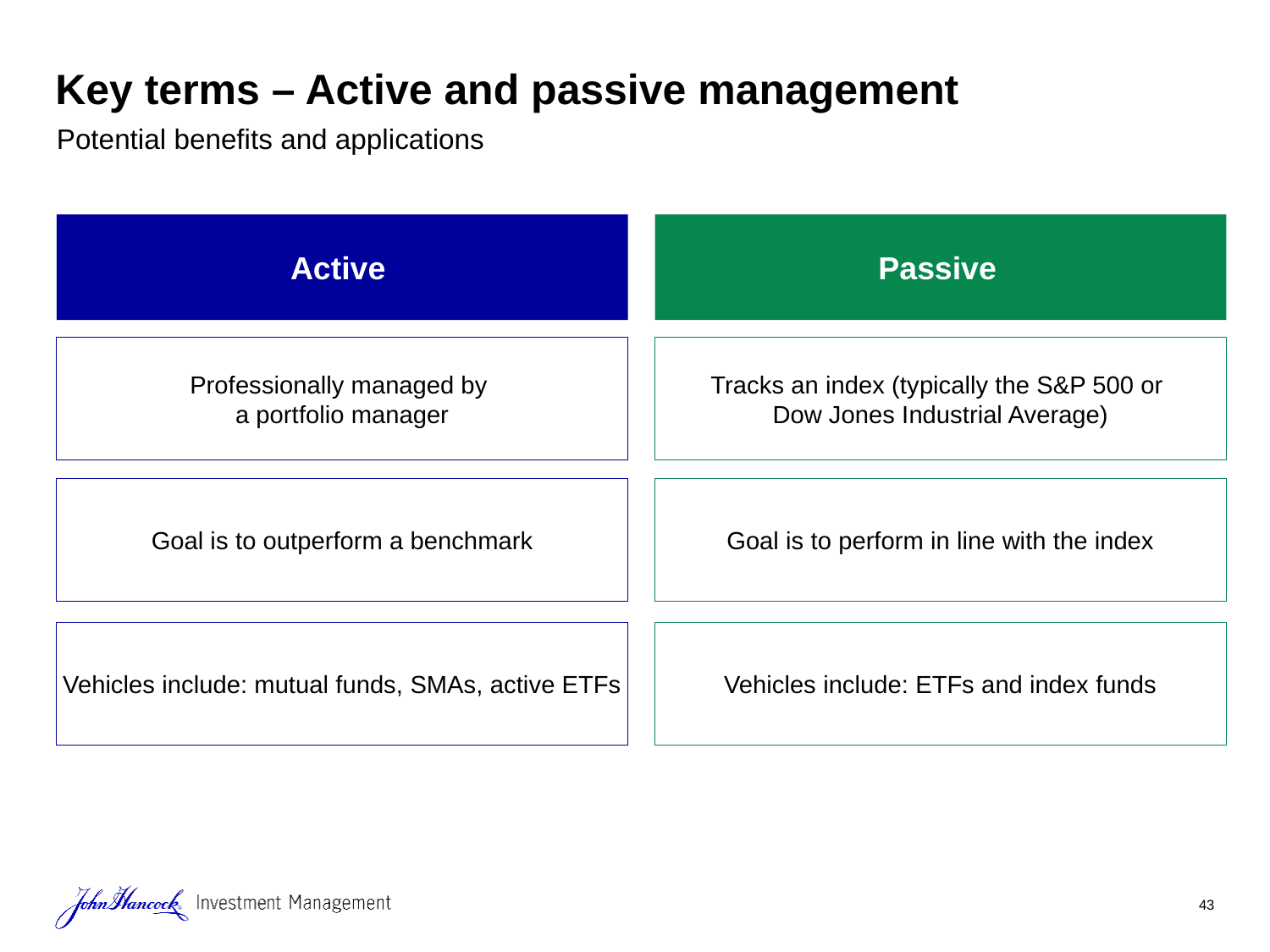

# Key terms – Active and passive management
Potential benefits and applications
Active
Passive
Professionally managed by
a portfolio manager
Tracks an index (typically the S&P 500 or
Dow Jones Industrial Average)
Goal is to outperform a benchmark
Goal is to perform in line with the index
Vehicles include: mutual funds, SMAs, active ETFs
Vehicles include: ETFs and index funds
43